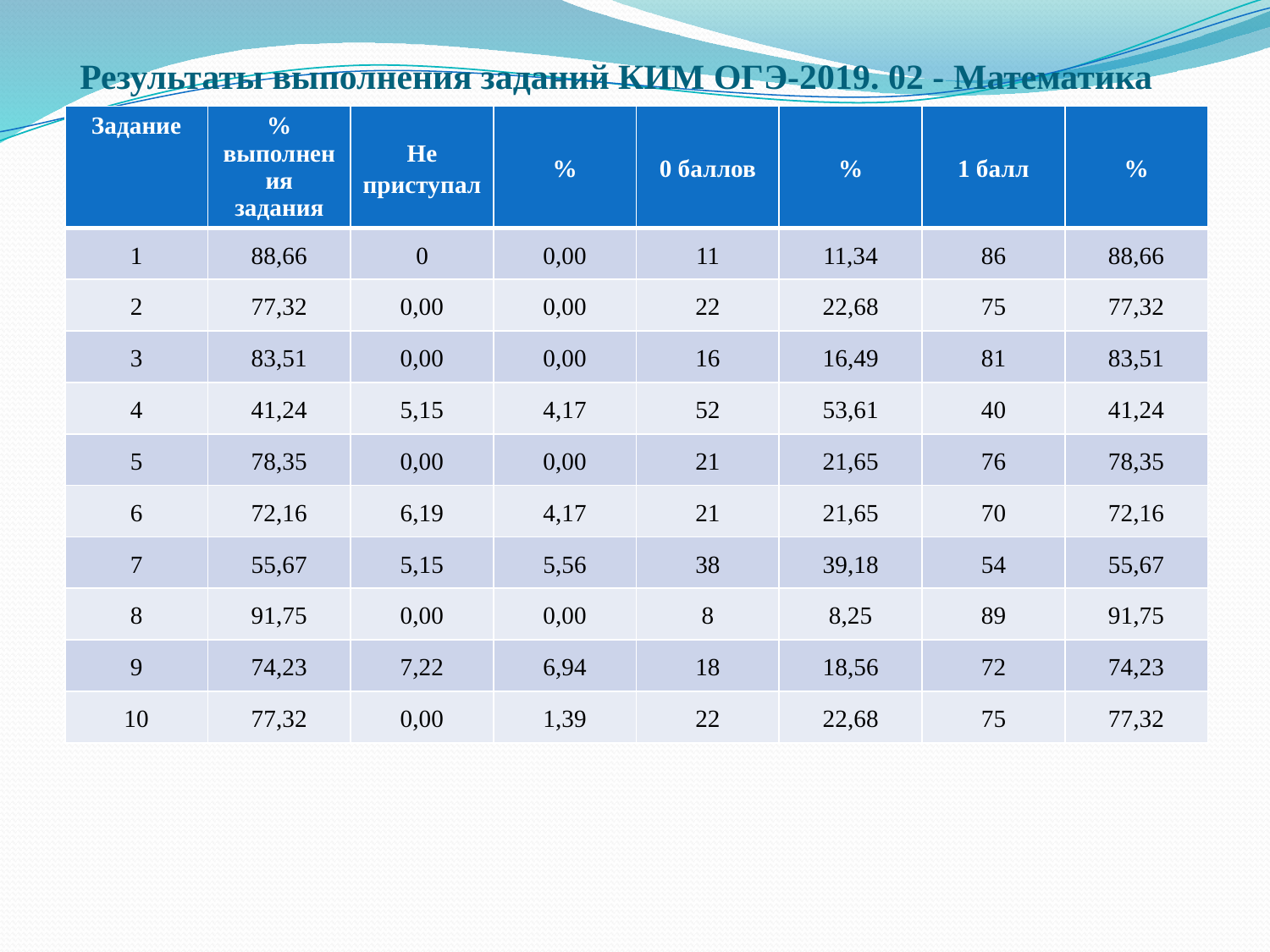

# Результаты выполнения заданий КИМ ОГЭ-2019. 02 - Математика
| Задание | % выполнения задания | Не приступал | % | 0 баллов | % | 1 балл | % |
| --- | --- | --- | --- | --- | --- | --- | --- |
| 1 | 88,66 | 0 | 0,00 | 11 | 11,34 | 86 | 88,66 |
| 2 | 77,32 | 0,00 | 0,00 | 22 | 22,68 | 75 | 77,32 |
| 3 | 83,51 | 0,00 | 0,00 | 16 | 16,49 | 81 | 83,51 |
| 4 | 41,24 | 5,15 | 4,17 | 52 | 53,61 | 40 | 41,24 |
| 5 | 78,35 | 0,00 | 0,00 | 21 | 21,65 | 76 | 78,35 |
| 6 | 72,16 | 6,19 | 4,17 | 21 | 21,65 | 70 | 72,16 |
| 7 | 55,67 | 5,15 | 5,56 | 38 | 39,18 | 54 | 55,67 |
| 8 | 91,75 | 0,00 | 0,00 | 8 | 8,25 | 89 | 91,75 |
| 9 | 74,23 | 7,22 | 6,94 | 18 | 18,56 | 72 | 74,23 |
| 10 | 77,32 | 0,00 | 1,39 | 22 | 22,68 | 75 | 77,32 |